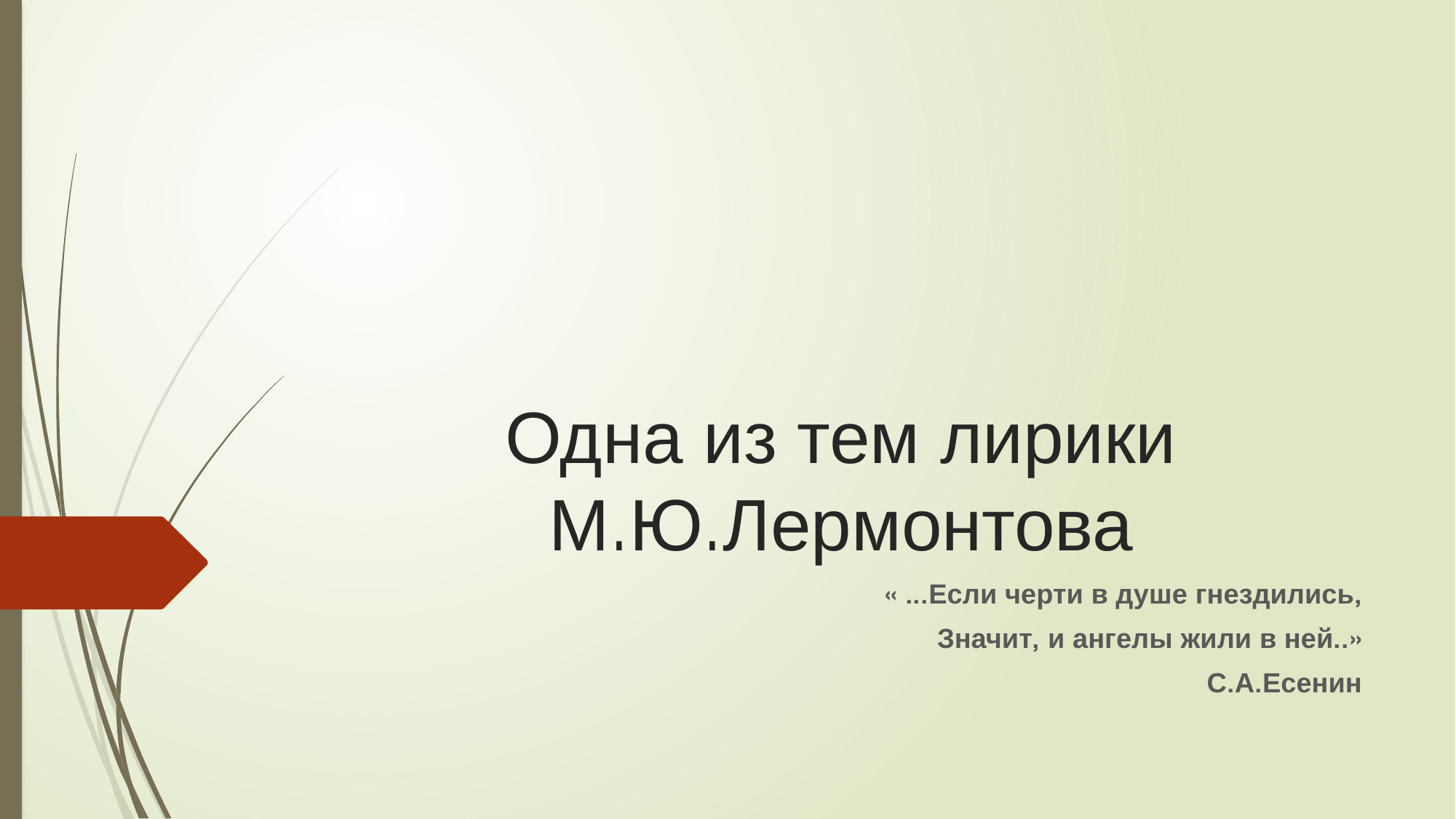

# Одна из тем лирики М.Ю.Лермонтова
  « ...Если черти в душе гнездились,
       Значит, и ангелы жили в ней..»
                                   С.А.Есенин